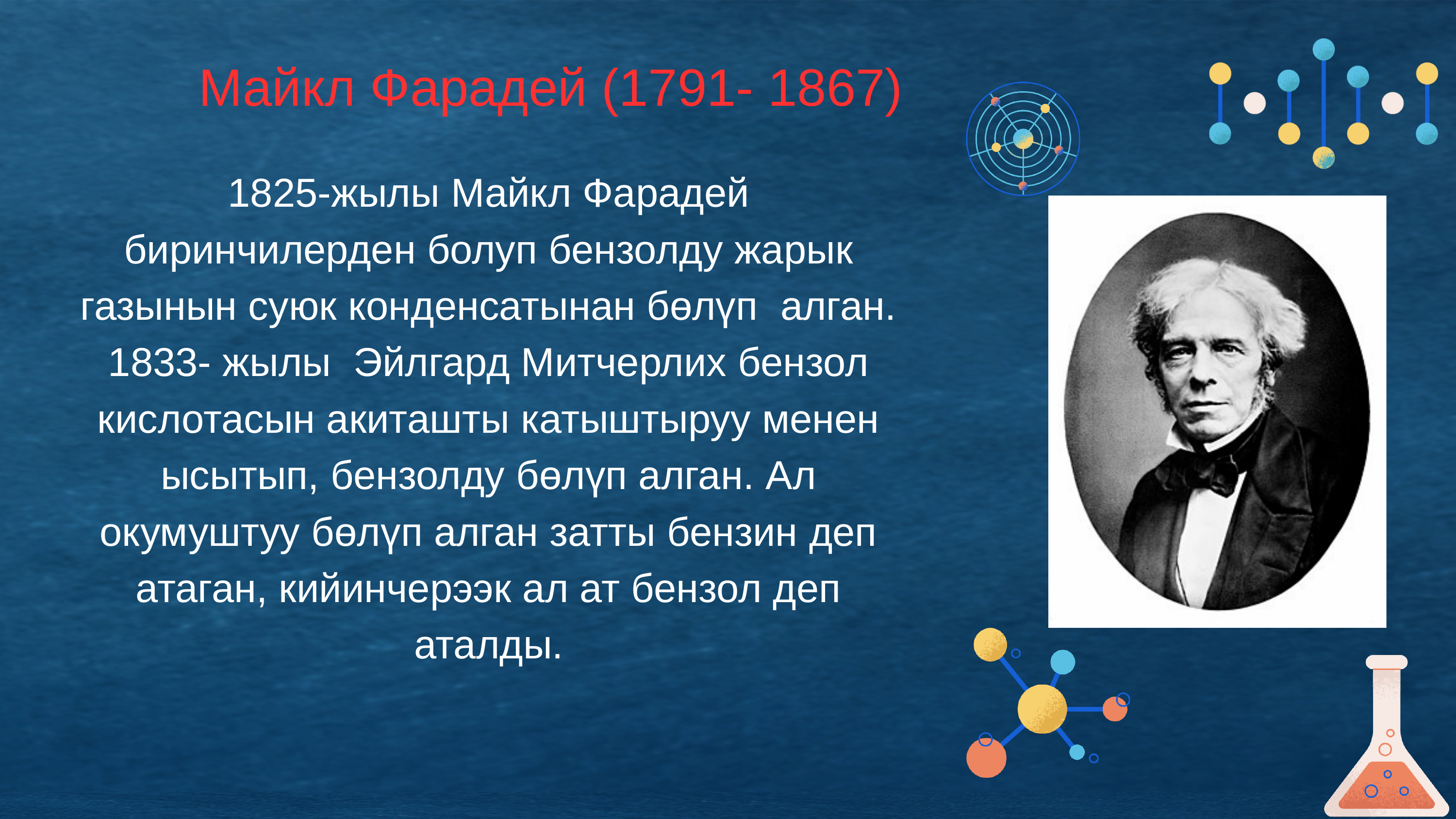

Майкл Фарадей (1791- 1867)

1825-жылы Майкл Фарадей биринчилерден болуп бензолду жарык газынын суюк конденсатынан бөлүп  алган.
1833- жылы  Эйлгард Митчерлих бензол кислотасын акиташты катыштыруу менен ысытып, бензолду бөлүп алган. Ал окумуштуу бөлүп алган затты бензин деп атаган, кийинчерээк ал ат бензол деп аталды.